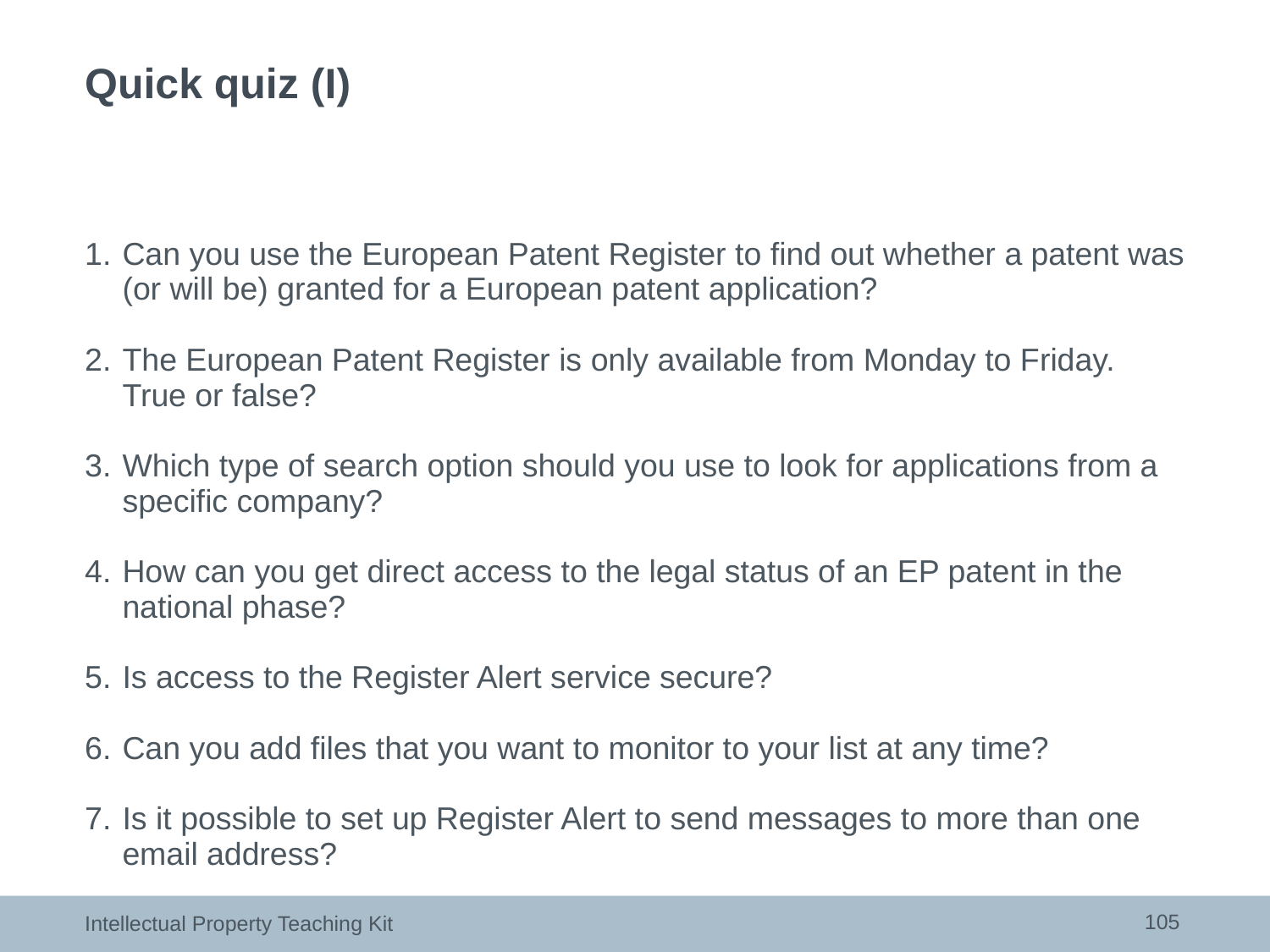

# Quick quiz (I)
Can you use the European Patent Register to find out whether a patent was (or will be) granted for a European patent application?

The European Patent Register is only available from Monday to Friday. True or false?

Which type of search option should you use to look for applications from a specific company?

How can you get direct access to the legal status of an EP patent in the national phase?

Is access to the Register Alert service secure?

Can you add files that you want to monitor to your list at any time?

Is it possible to set up Register Alert to send messages to more than one
email address?

105
Intellectual Property Teaching Kit